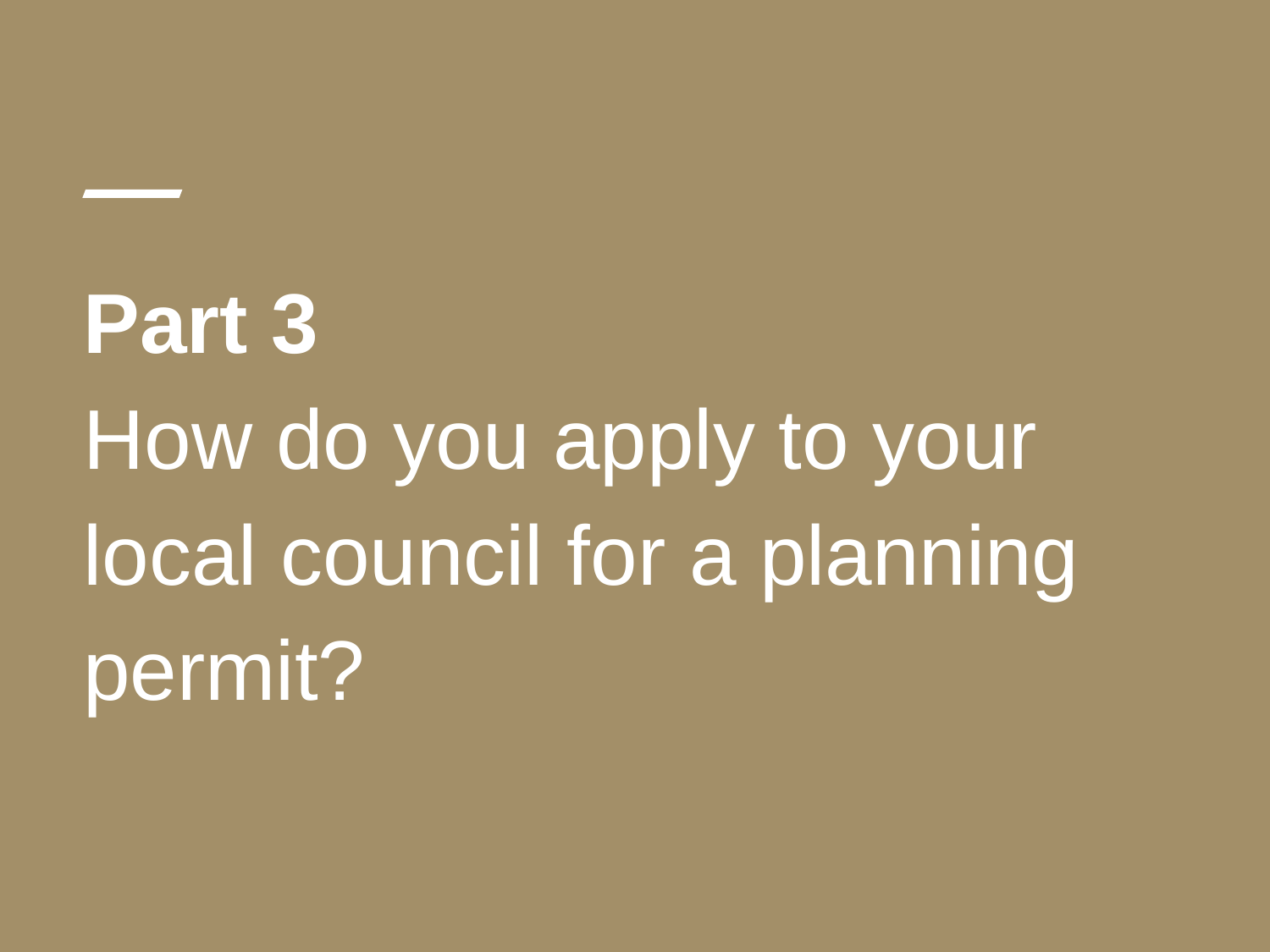

# Part 3 How do you apply to your local council for a planning permit?